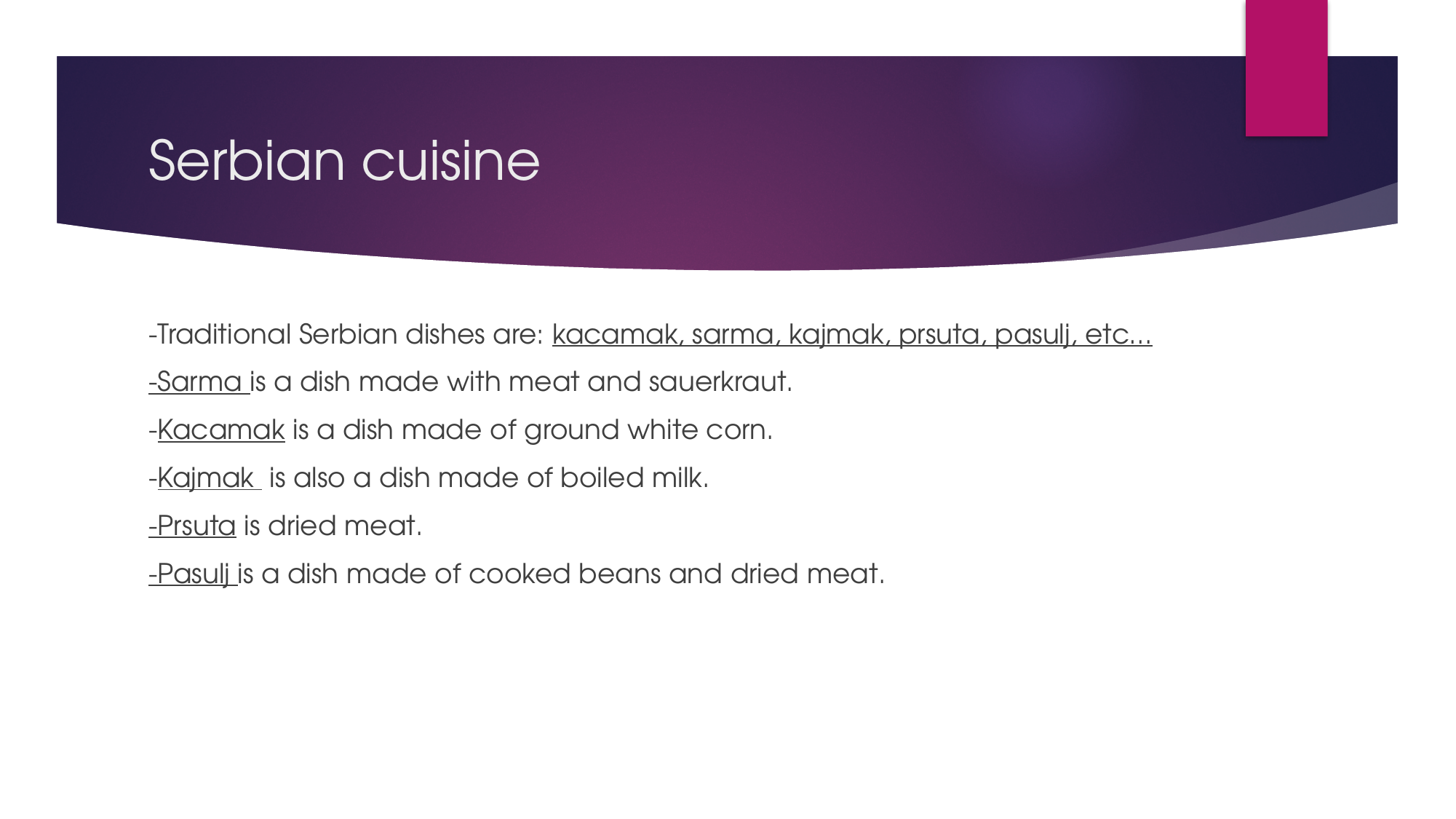

# Serbian cuisine
-Traditional Serbian dishes are: kacamak, sarma, kajmak, prsuta, pasulj, etc…
-Sarma is a dish made with meat and sauerkraut.
-Kacamak is a dish made of ground white corn.
-Kajmak  is also a dish made of boiled milk.
-Prsuta is dried meat.
-Pasulj is a dish made of cooked beans and dried meat.